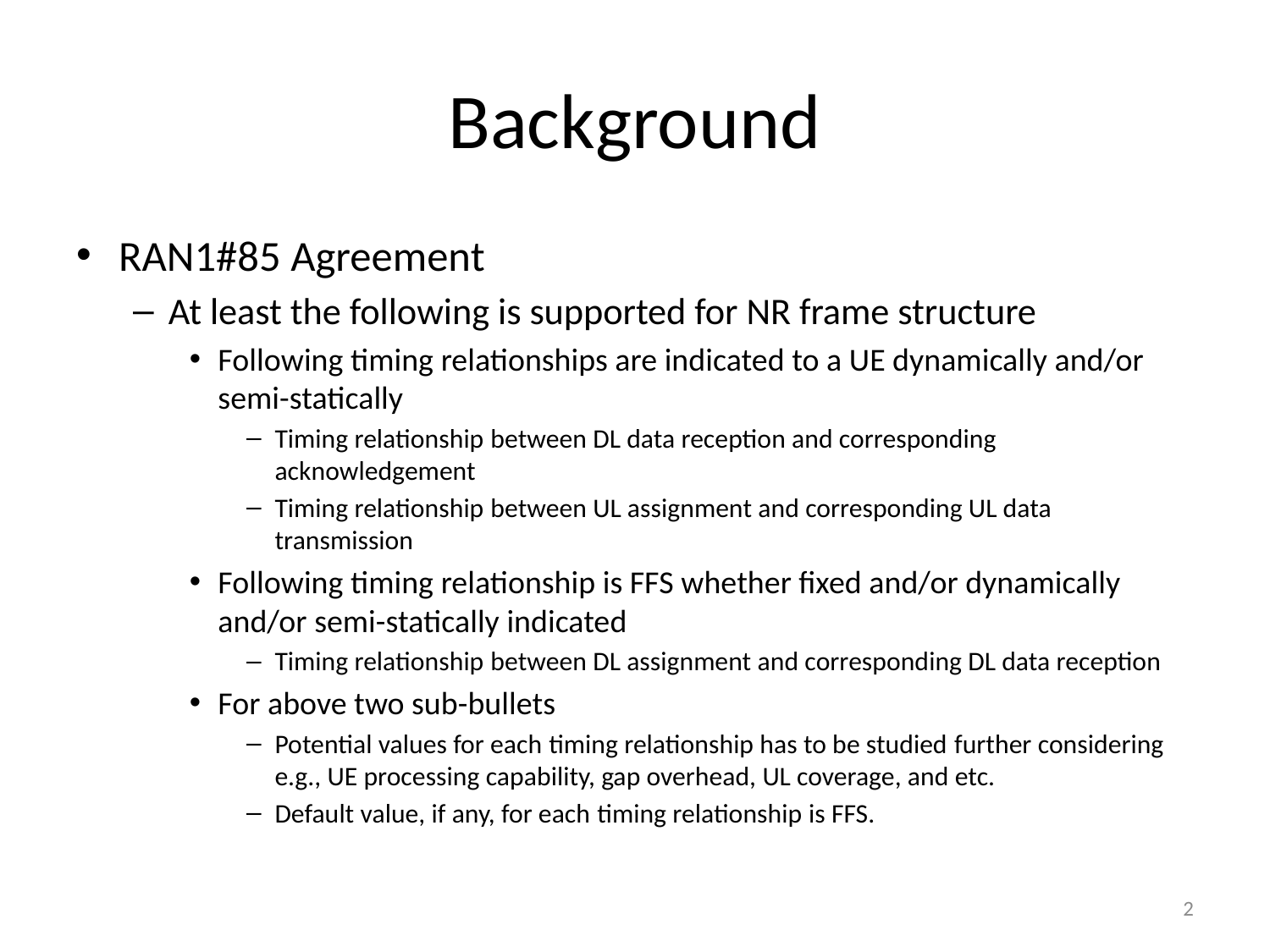

# Background
RAN1#85 Agreement
At least the following is supported for NR frame structure
Following timing relationships are indicated to a UE dynamically and/or semi-statically
Timing relationship between DL data reception and corresponding acknowledgement
Timing relationship between UL assignment and corresponding UL data transmission
Following timing relationship is FFS whether fixed and/or dynamically and/or semi-statically indicated
Timing relationship between DL assignment and corresponding DL data reception
For above two sub-bullets
Potential values for each timing relationship has to be studied further considering e.g., UE processing capability, gap overhead, UL coverage, and etc.
Default value, if any, for each timing relationship is FFS.

2